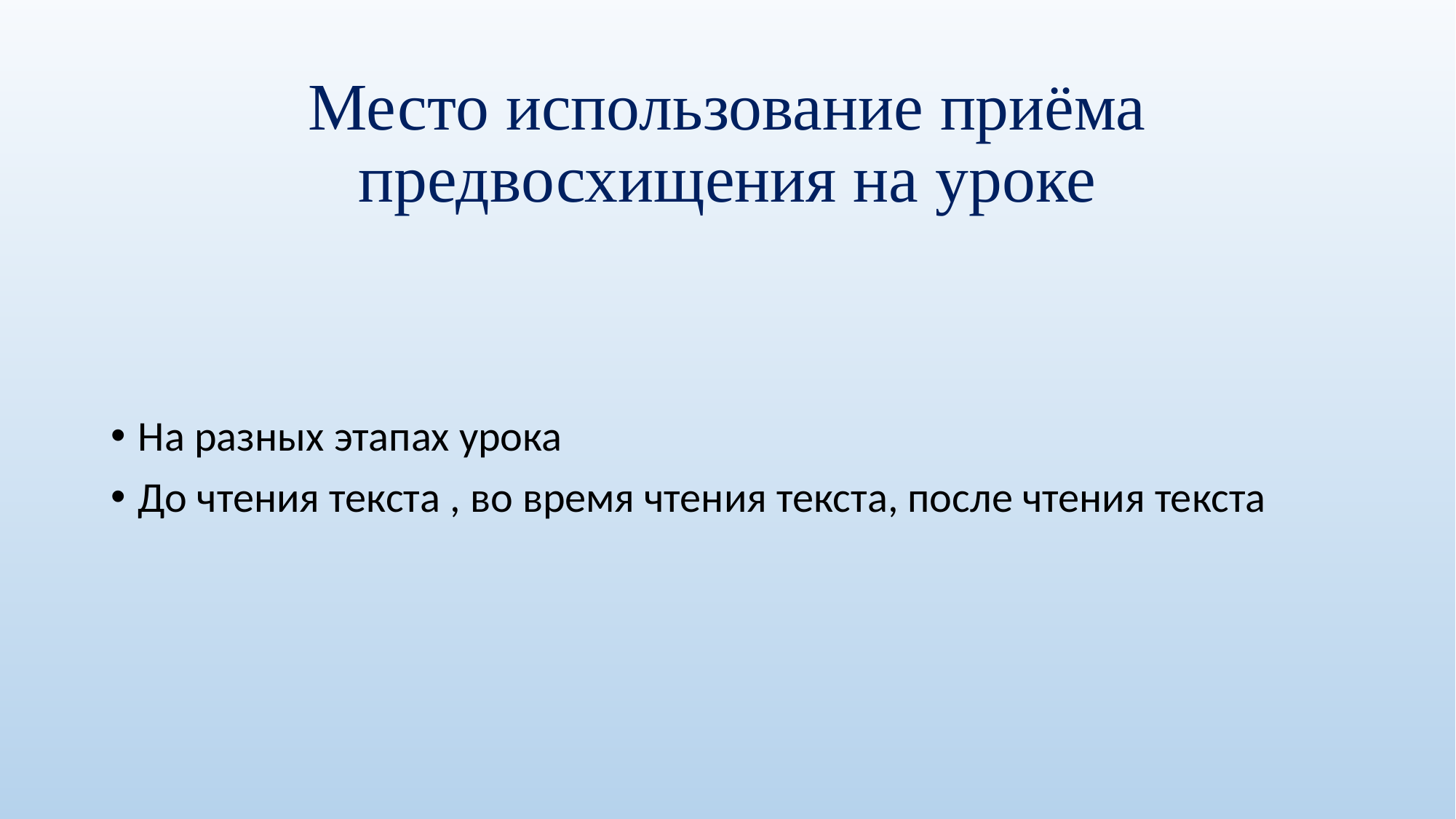

# Место использование приёма предвосхищения на уроке
На разных этапах урока
До чтения текста , во время чтения текста, после чтения текста